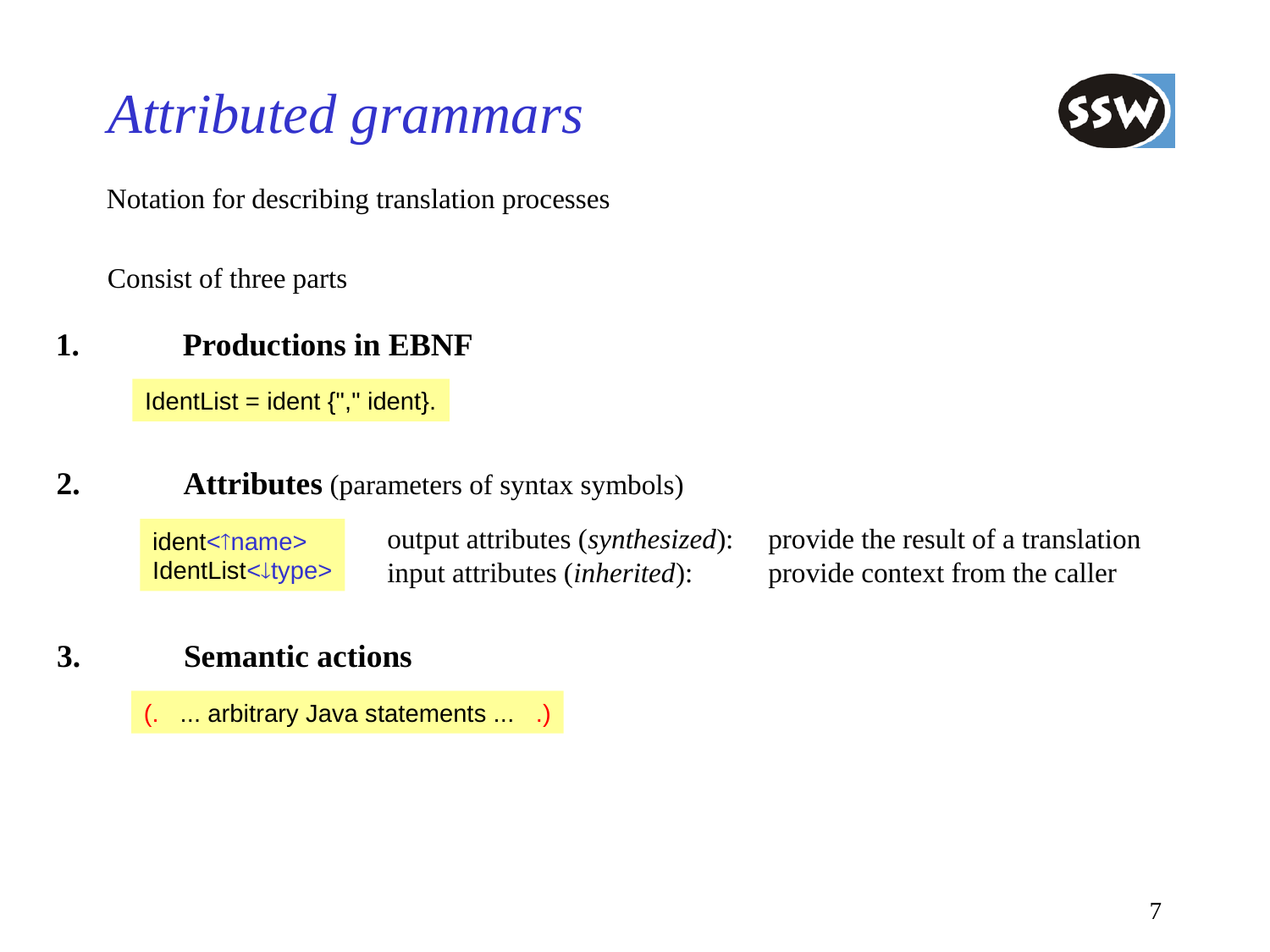

# Attributed grammars
Notation for describing translation processes
Consist of three parts
1.	Productions in EBNF
IdentList = ident {"," ident}.
2.	Attributes (parameters of syntax symbols)
output attributes (synthesized):	provide the result of a translation
input attributes (inherited):	provide context from the caller
ident<↑name>
IdentList<↓type>
3.	Semantic actions
(.   ... arbitrary Java statements ...   .)
7